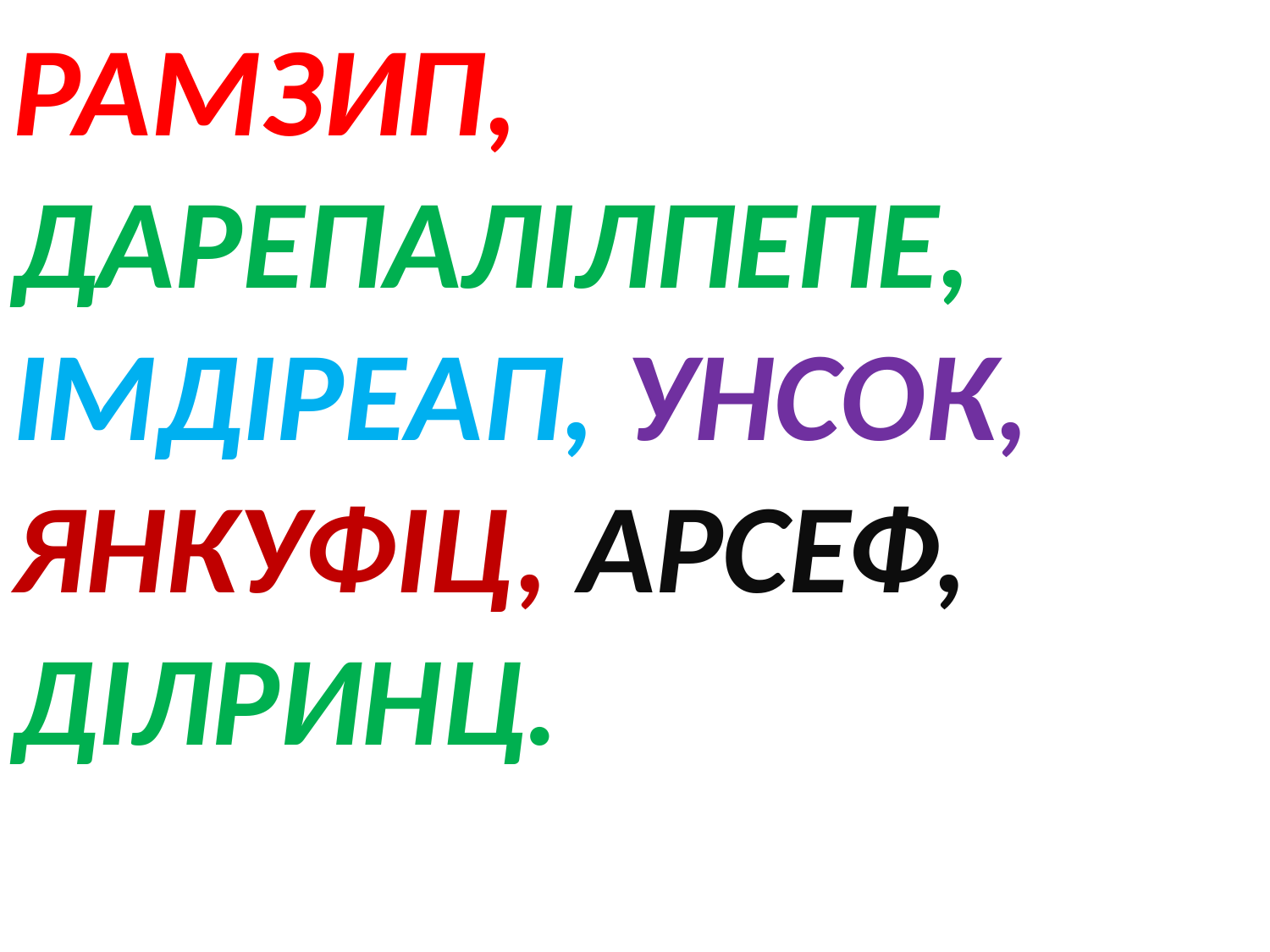

РАМЗИП, ДАРЕПАЛІЛПЕПЕ, ІМДІРЕАП, УНСОК, ЯНКУФІЦ, АРСЕФ, ДІЛРИНЦ.